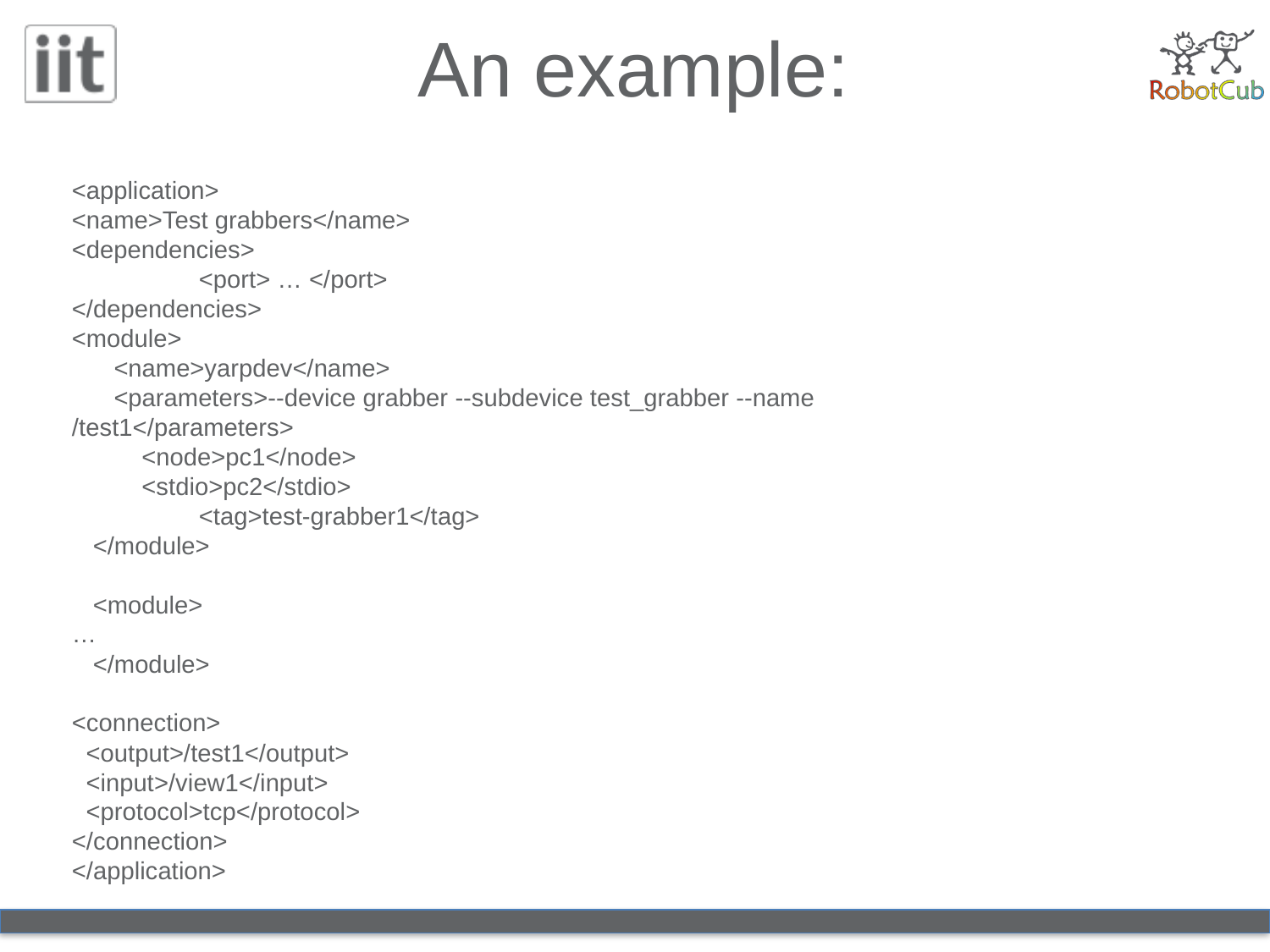

# An example:
<application>
<name>Test grabbers</name>
<dependencies>
	<port> … </port>
</dependencies>
<module>
      <name>yarpdev</name>
      <parameters>--device grabber --subdevice test_grabber --name /test1</parameters>
          <node>pc1</node>
          <stdio>pc2</stdio>
	<tag>test-grabber1</tag>
   </module>

   <module>
…
   </module>

<connection>
  <output>/test1</output>
  <input>/view1</input>
  <protocol>tcp</protocol>
</connection>
</application>